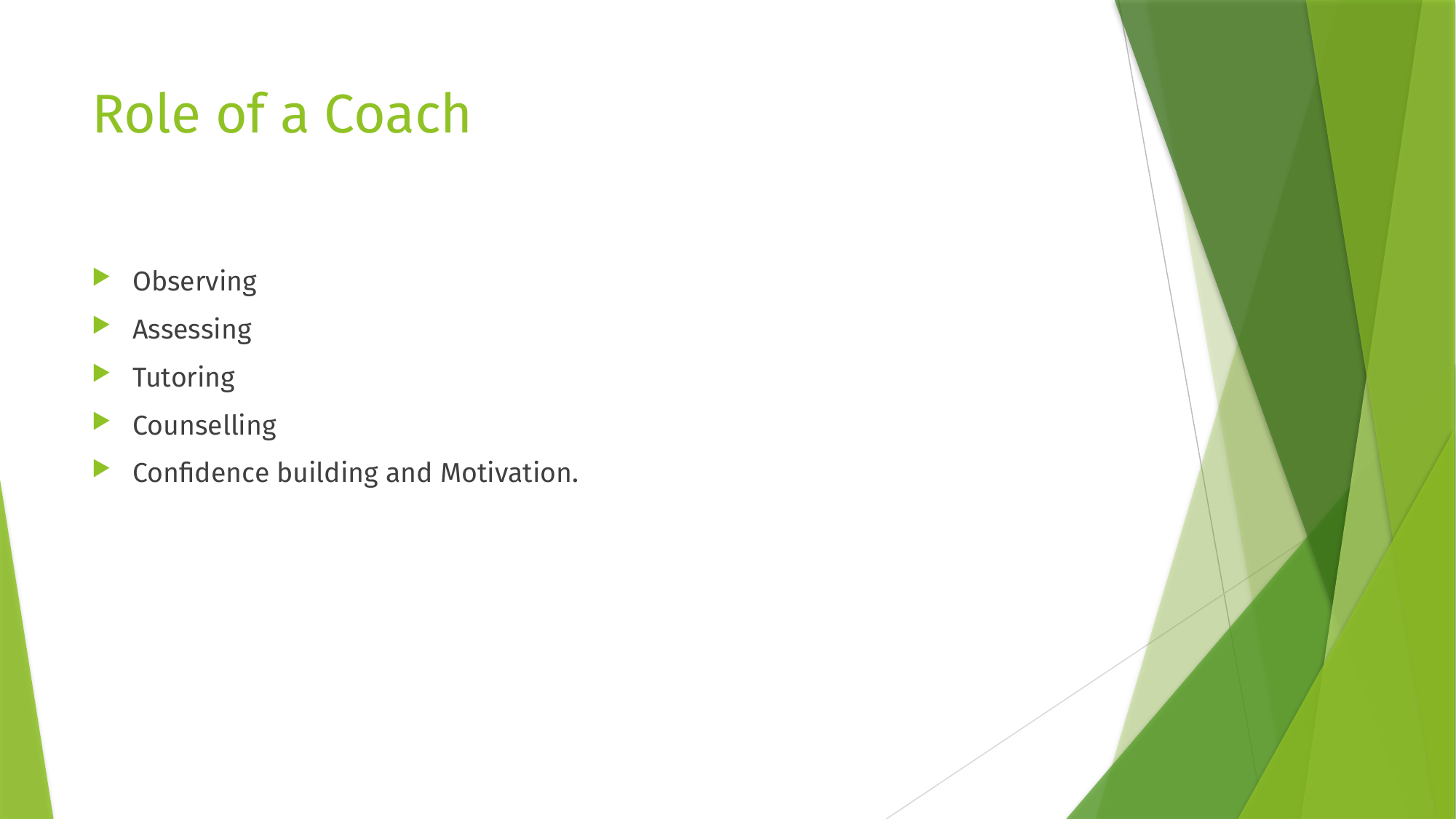

# Role of a Coach
Observing
Assessing
Tutoring
Counselling
Confidence building and Motivation.